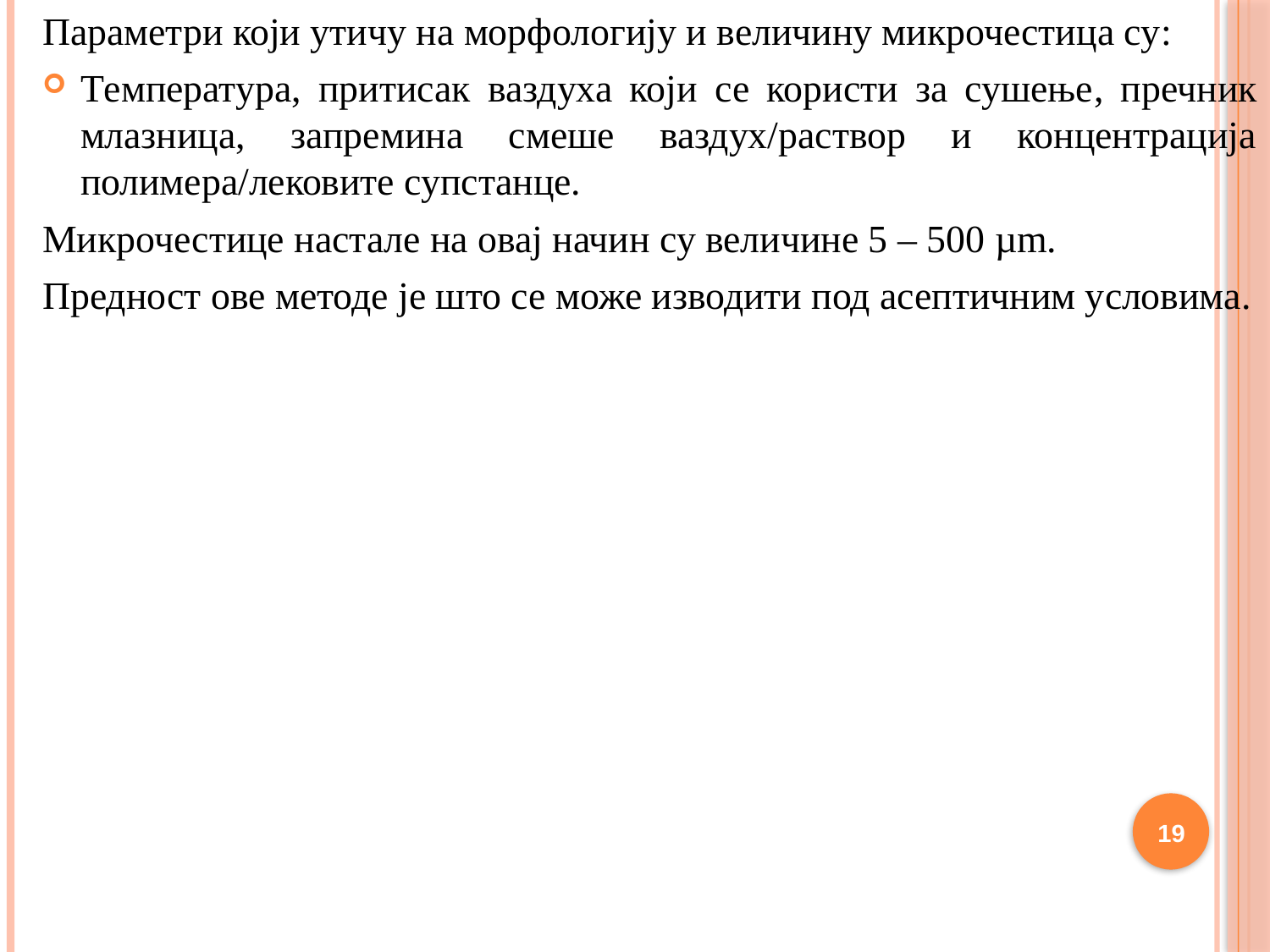

Параметри који утичу на морфологију и величину микрочестица су:
Температура, притисак ваздуха који се користи за сушење, пречник млазница, запремина смеше ваздух/раствор и концентрација полимера/лековите супстанце.
Микрочестице настале на овај начин су величине 5 – 500 µm.
Предност ове методе је што се може изводити под асептичним условима.

19